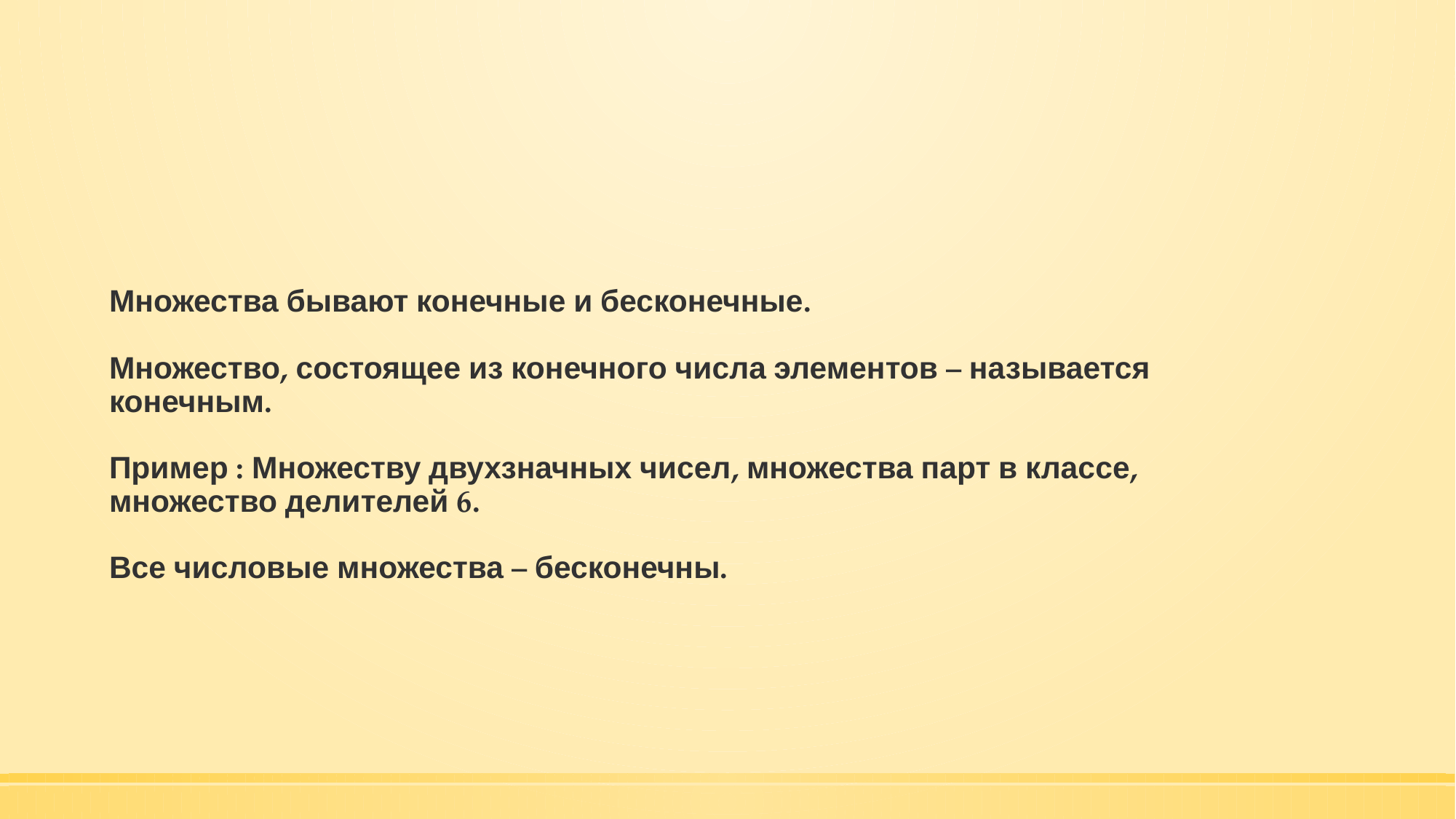

# Множества бывают конечные и бесконечные. Множество, состоящее из конечного числа элементов – называется конечным. Пример : Множеству двухзначных чисел, множества парт в классе, множество делителей 6. Все числовые множества – бесконечны.